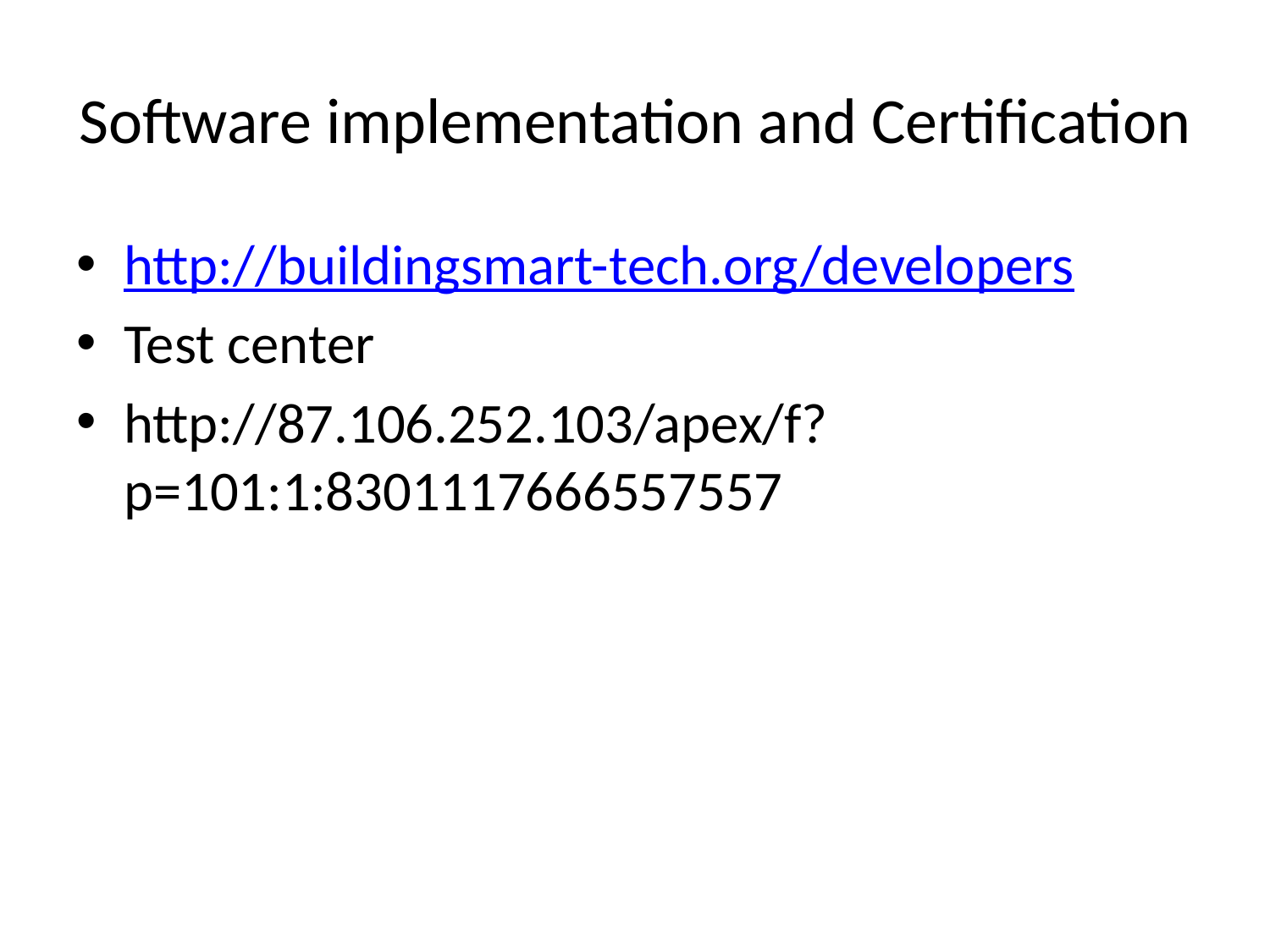

# Software implementation and Certification
http://buildingsmart-tech.org/developers
Test center
http://87.106.252.103/apex/f?p=101:1:8301117666557557